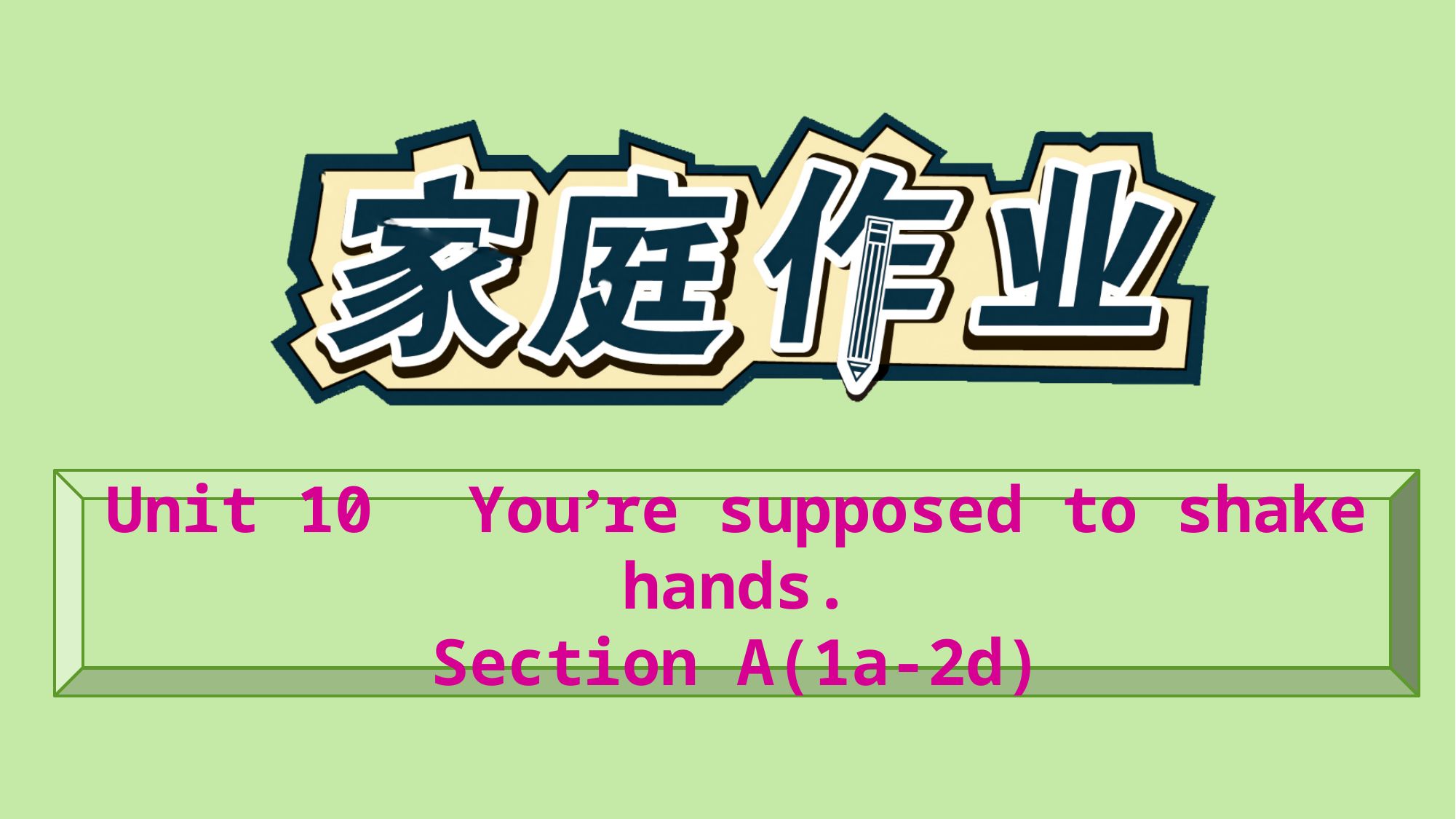

Unit 10　You’re supposed to shake hands.
Section A(1a-2d)